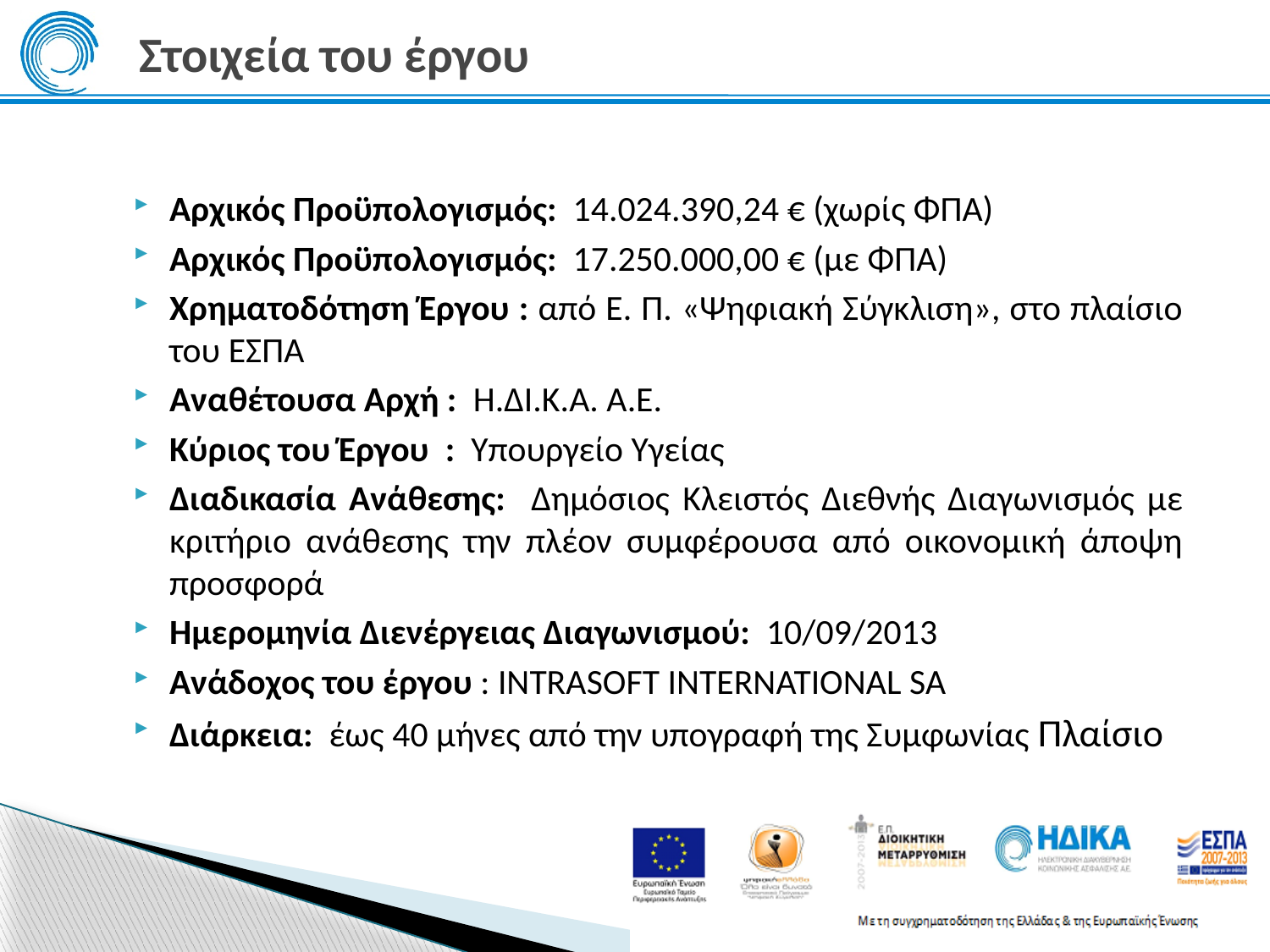

# Στοιχεία του έργου

Αρχικός Προϋπολογισμός:  14.024.390,24 € (χωρίς ΦΠΑ)
Αρχικός Προϋπολογισμός:  17.250.000,00 € (με ΦΠΑ)
Χρηματοδότηση Έργου : από Ε. Π. «Ψηφιακή Σύγκλιση», στο πλαίσιο του ΕΣΠΑ
Αναθέτουσα Αρχή :  Η.ΔΙ.Κ.Α. Α.Ε.
Κύριος του Έργου  :  Υπουργείο Υγείας
Διαδικασία Ανάθεσης:  Δημόσιος Κλειστός Διεθνής Διαγωνισμός με κριτήριο ανάθεσης την πλέον συμφέρουσα από οικονομική άποψη προσφορά
Ημερομηνία Διενέργειας Διαγωνισμού:  10/09/2013
Ανάδοχος του έργου : INTRASOFT INTERNATIONAL SA
Διάρκεια:  έως 40 μήνες από την υπογραφή της Συμφωνίας Πλαίσιο